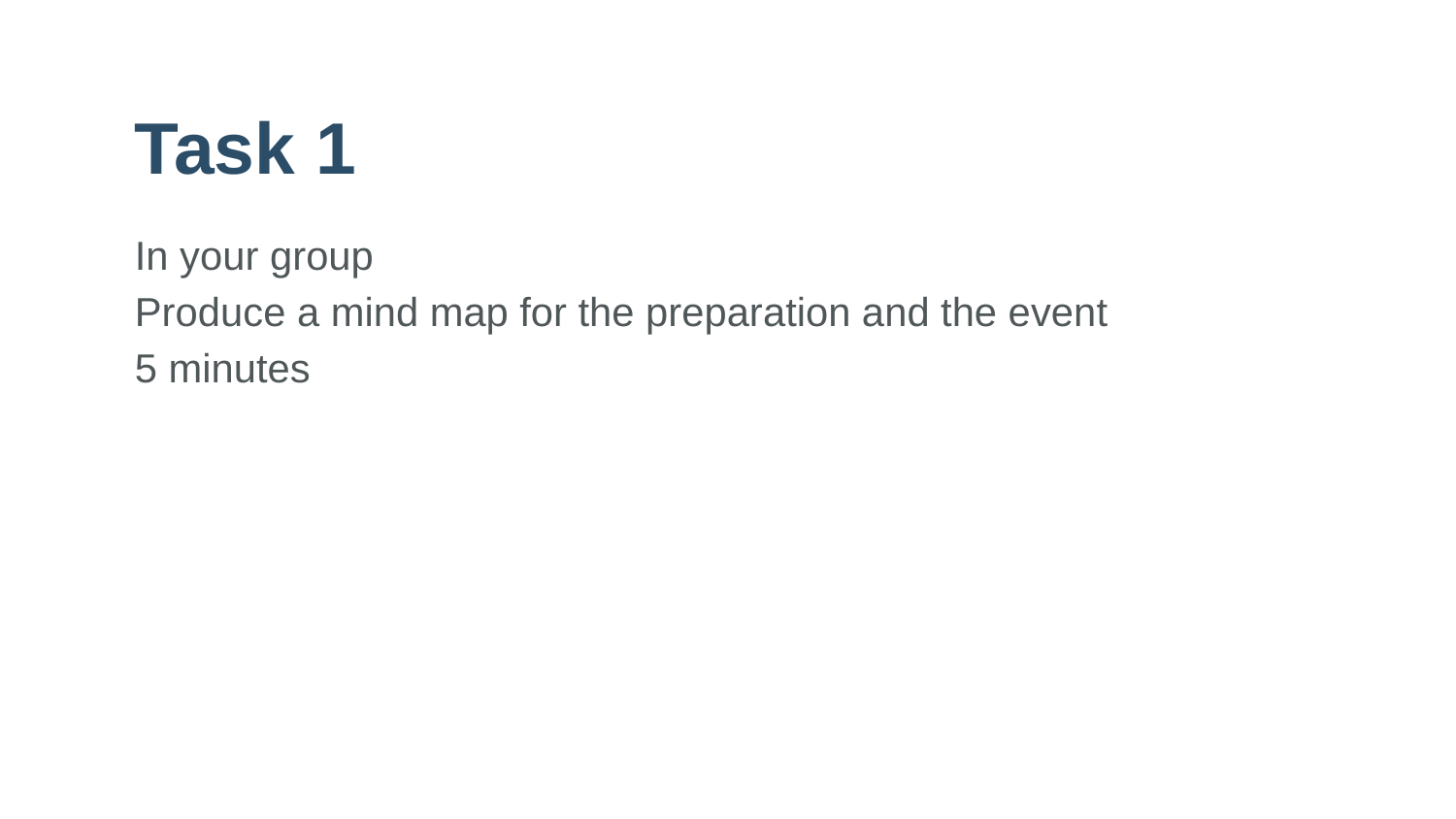

# Task 1
In your group
Produce a mind map for the preparation and the event
5 minutes